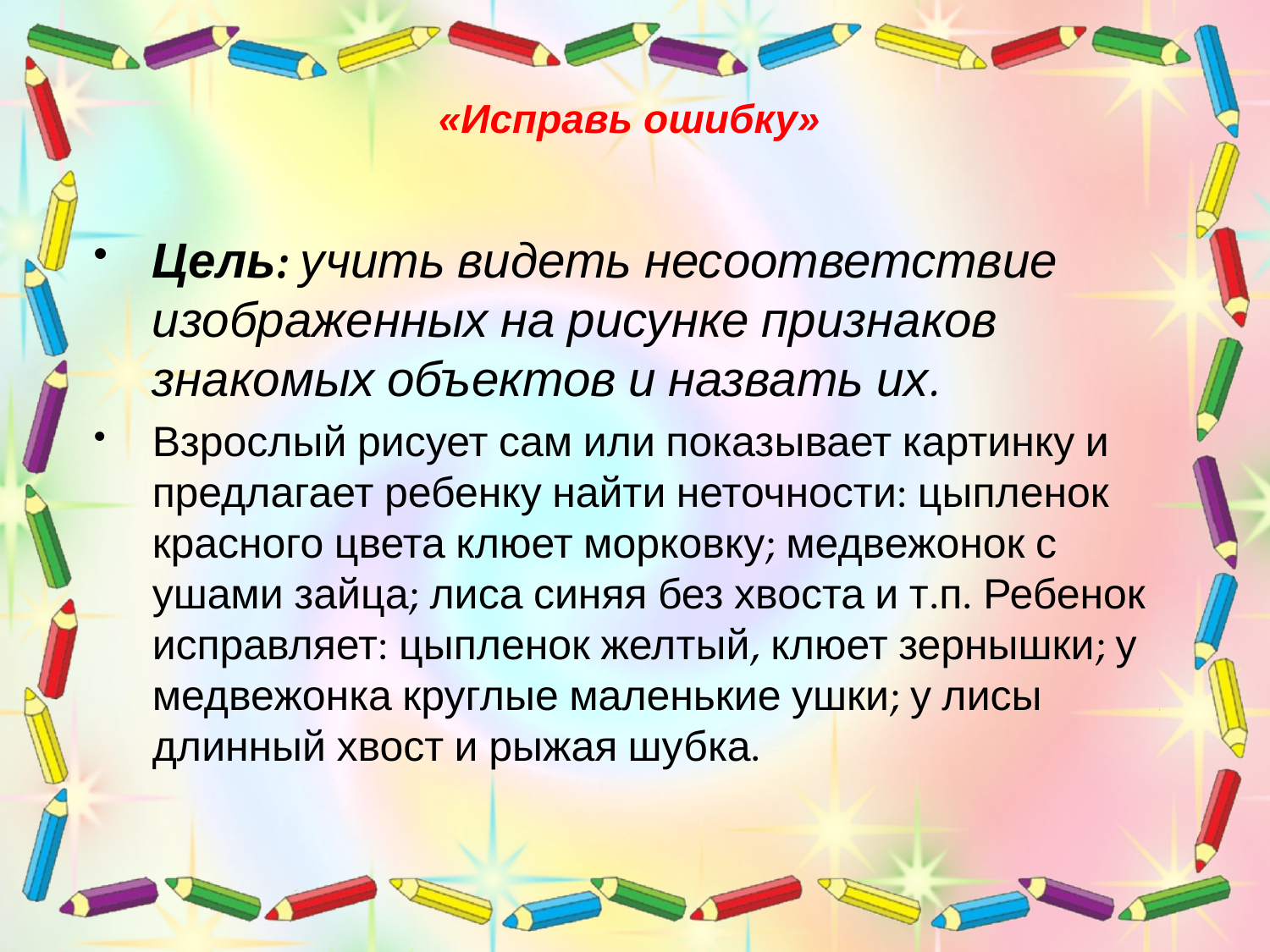

# «Исправь ошибку»
Цель: учить видеть несоответствие изображенных на рисунке признаков знакомых объектов и назвать их.
Взрослый рисует сам или показывает картинку и предлагает ребенку найти неточности: цыпленок красного цвета клюет морковку; медвежонок с ушами зайца; лиса синяя без хвоста и т.п. Ребенок исправляет: цыпленок желтый, клюет зернышки; у медвежонка круглые маленькие ушки; у лисы длинный хвост и рыжая шубка.